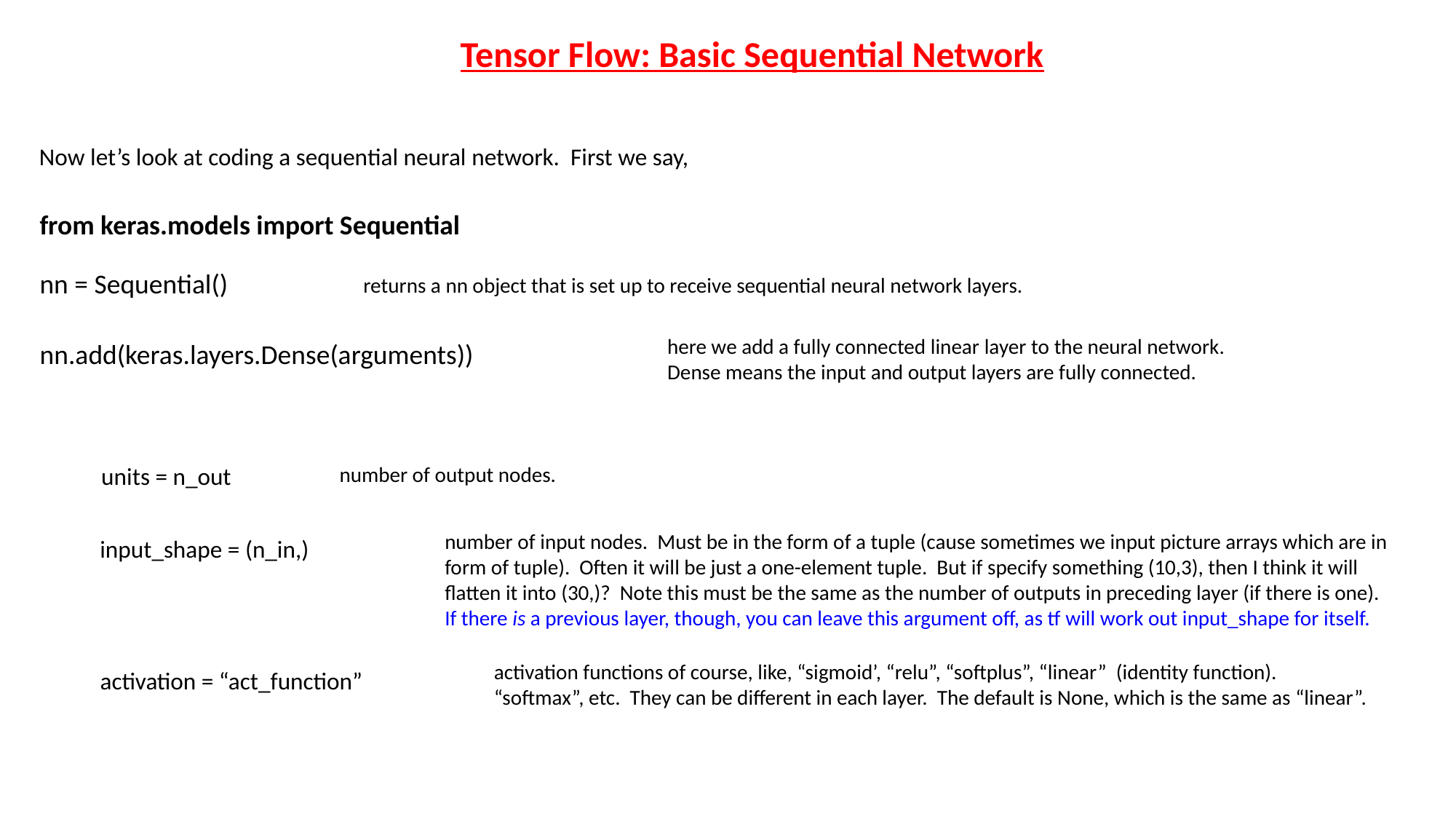

Tensor Flow: Basic Sequential Network
Now let’s look at coding a sequential neural network.  First we say,
from keras.models import Sequential
nn = Sequential()
returns a nn object that is set up to receive sequential neural network layers.
here we add a fully connected linear layer to the neural network.   Dense means the input and output layers are fully connected.
nn.add(keras.layers.Dense(arguments))
units = n_out
number of output nodes.
number of input nodes.  Must be in the form of a tuple (cause sometimes we input picture arrays which are in form of tuple).  Often it will be just a one-element tuple.  But if specify something (10,3), then I think it will flatten it into (30,)?  Note this must be the same as the number of outputs in preceding layer (if there is one).  If there is a previous layer, though, you can leave this argument off, as tf will work out input_shape for itself.
input_shape = (n_in,)
activation functions of course, like, “sigmoid’, “relu”, “softplus”, “linear”  (identity function). “softmax”, etc.  They can be different in each layer.  The default is None, which is the same as “linear”.
activation = “act_function”